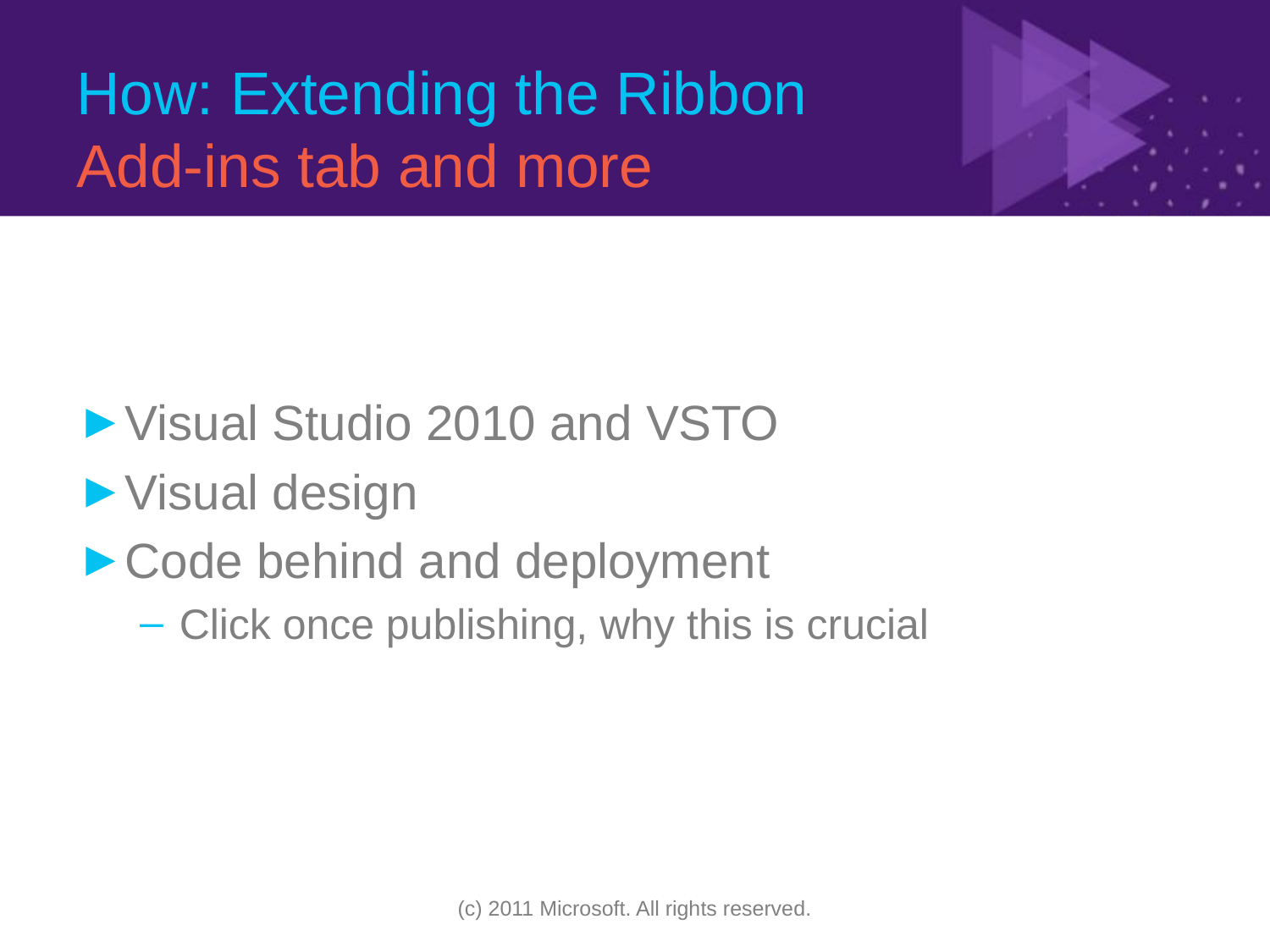

# How: Extending the Ribbon Add-ins tab and more

Visual Studio 2010 and VSTO
Visual design
Code behind and deployment
Click once publishing, why this is crucial
(c) 2011 Microsoft. All rights reserved.